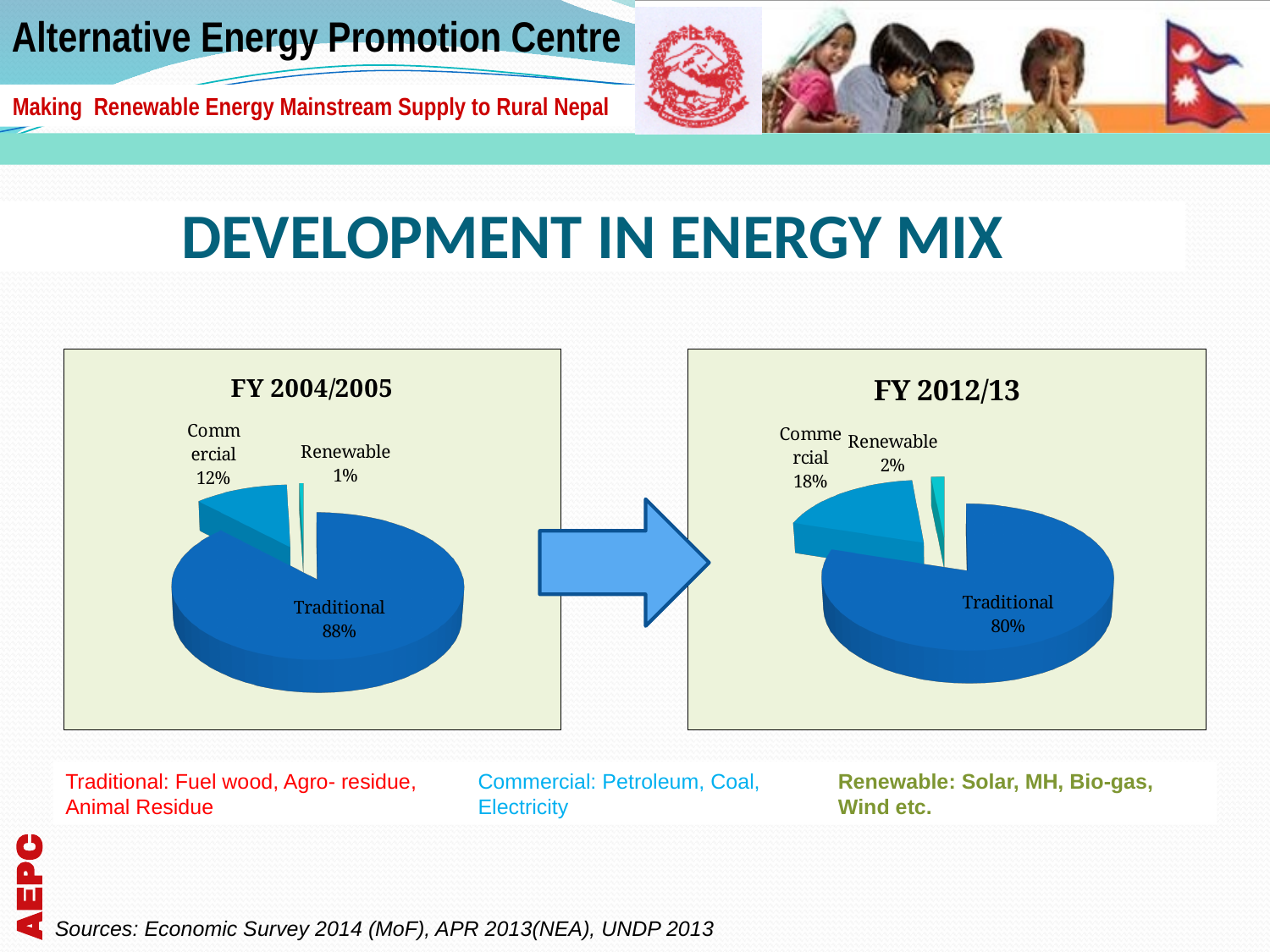

# DEVELOPMENT IN ENERGY MIX

[unsupported chart]

[unsupported chart]

Traditional: Fuel wood, Agro- residue, Animal Residue
Commercial: Petroleum, Coal, Electricity
Renewable: Solar, MH, Bio-gas, Wind etc.
Sources: Economic Survey 2014 (MoF), APR 2013(NEA), UNDP 2013
4